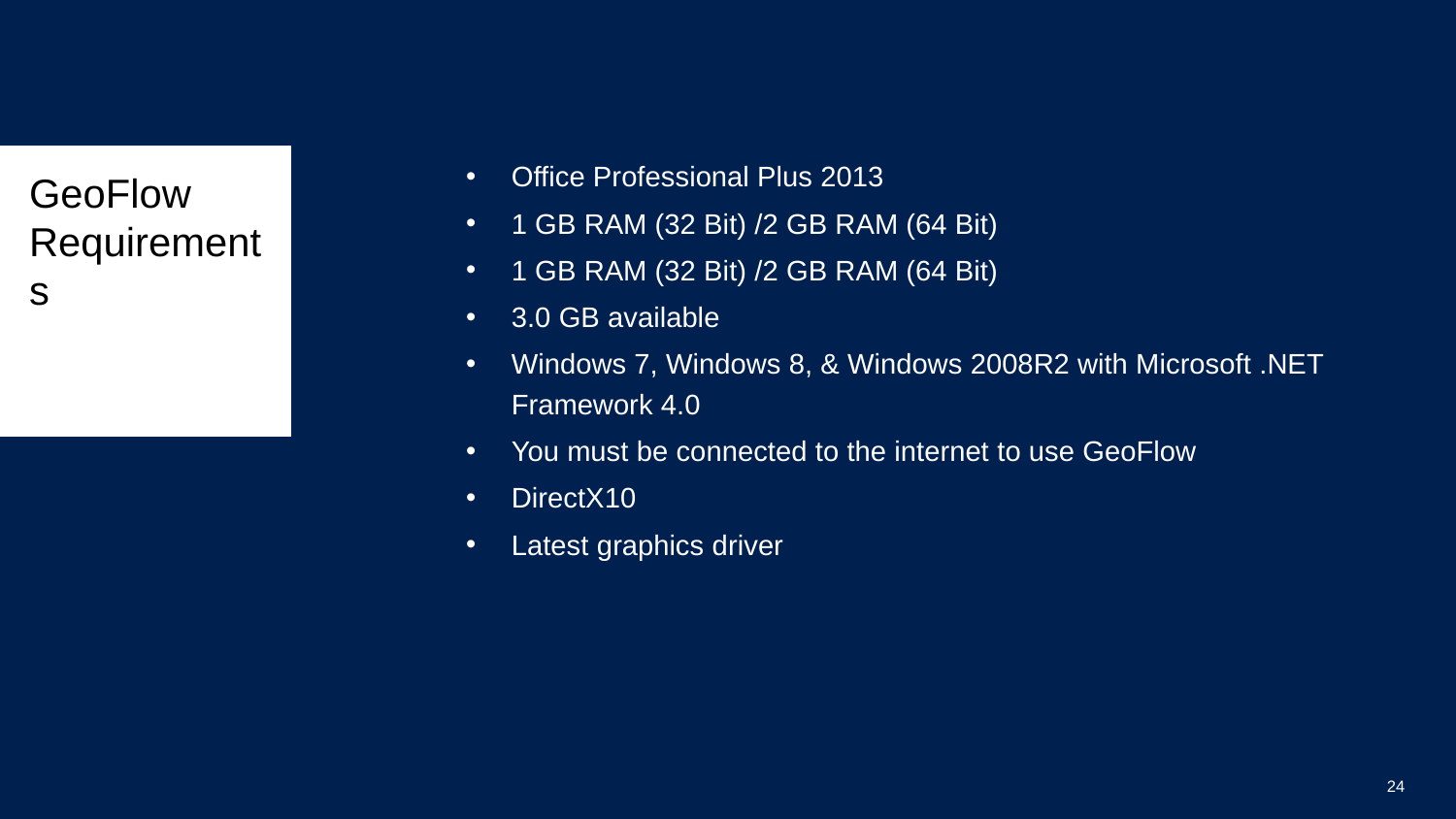

Office Professional Plus 2013
1 GB RAM (32 Bit) /2 GB RAM (64 Bit)
1 GB RAM (32 Bit) /2 GB RAM (64 Bit)
3.0 GB available
Windows 7, Windows 8, & Windows 2008R2 with Microsoft .NET Framework 4.0
You must be connected to the internet to use GeoFlow
DirectX10
Latest graphics driver
# GeoFlow Requirements
24